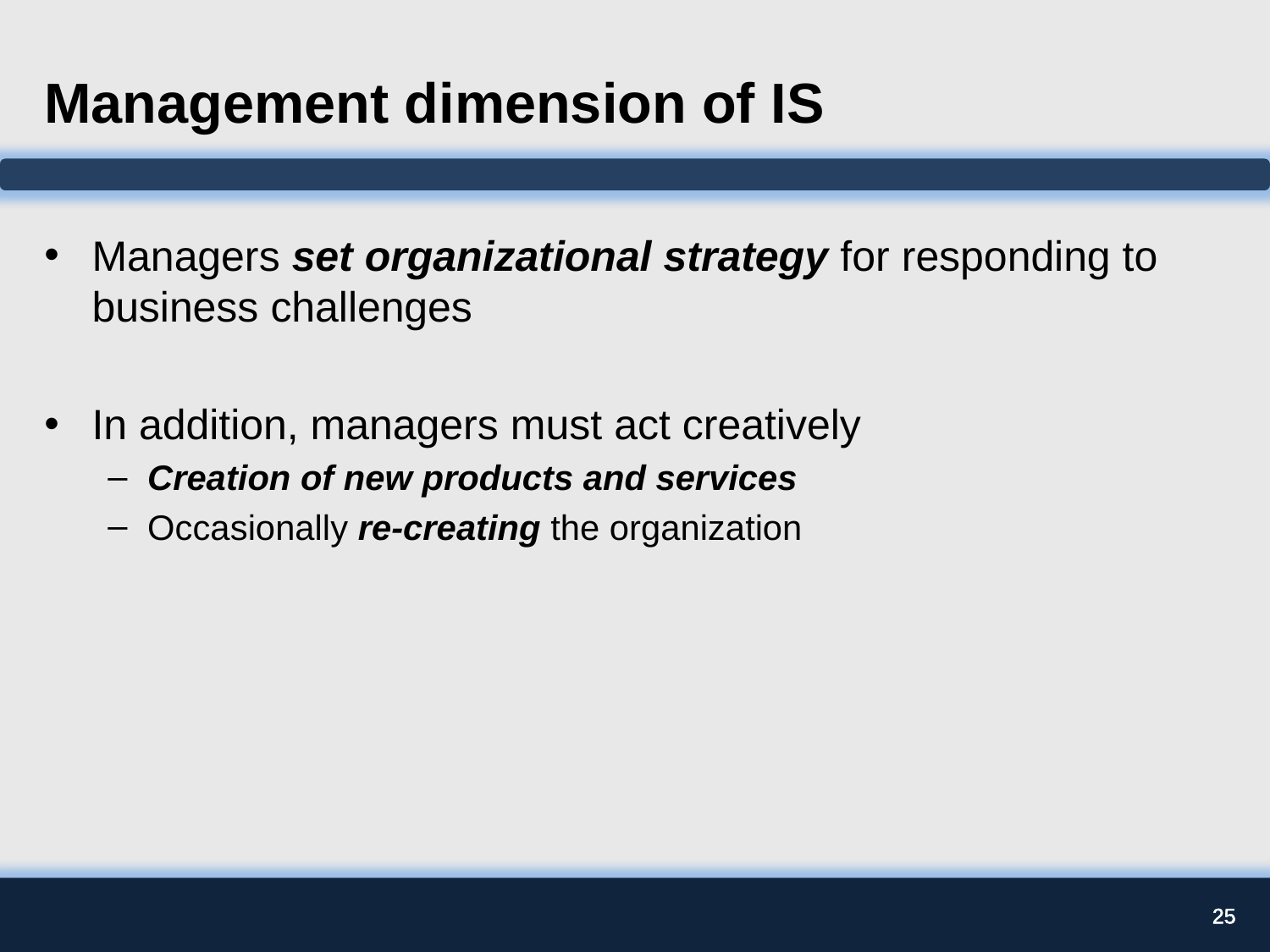

# Management dimension of IS
Managers set organizational strategy for responding to business challenges

In addition, managers must act creatively
Creation of new products and services
Occasionally re-creating the organization
25